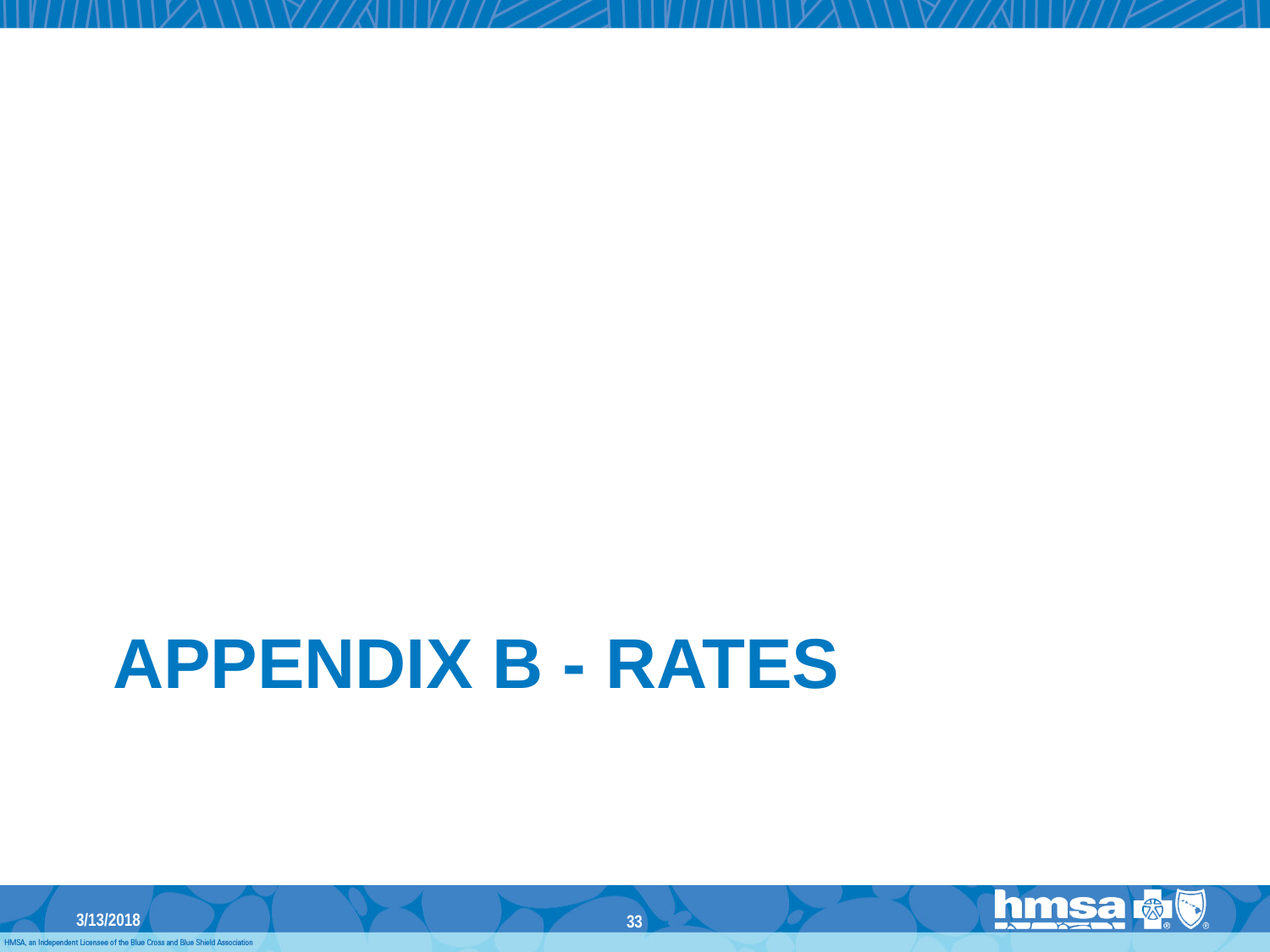

# Appendix b - Rates
3/13/2018
33